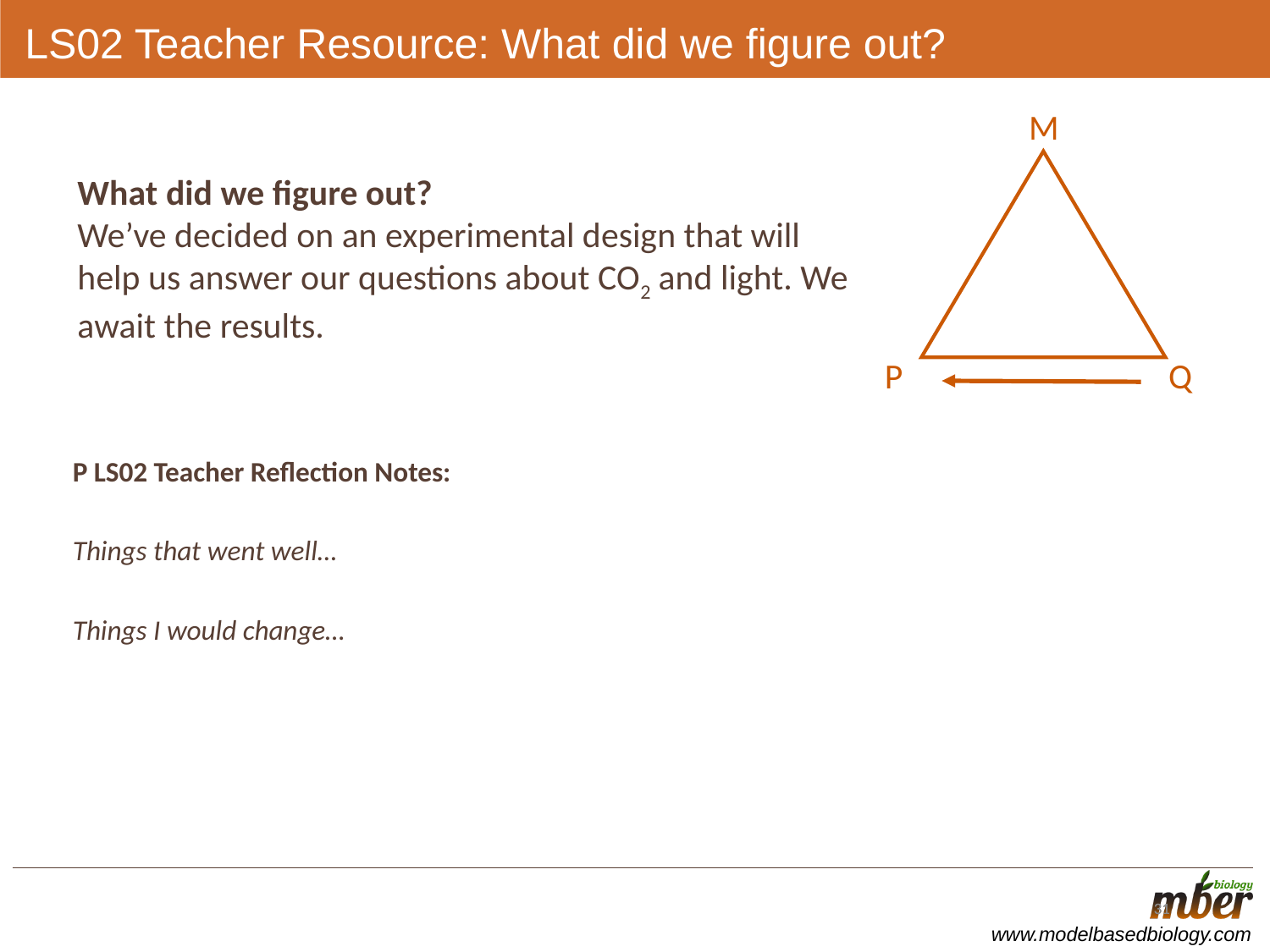

# LS02 Teacher Resource: What did we figure out?
M

Q
P
What did we figure out?
We’ve decided on an experimental design that will help us answer our questions about CO2 and light. We await the results.
P LS02 Teacher Reflection Notes:

Things that went well…

Things I would change…

31
31